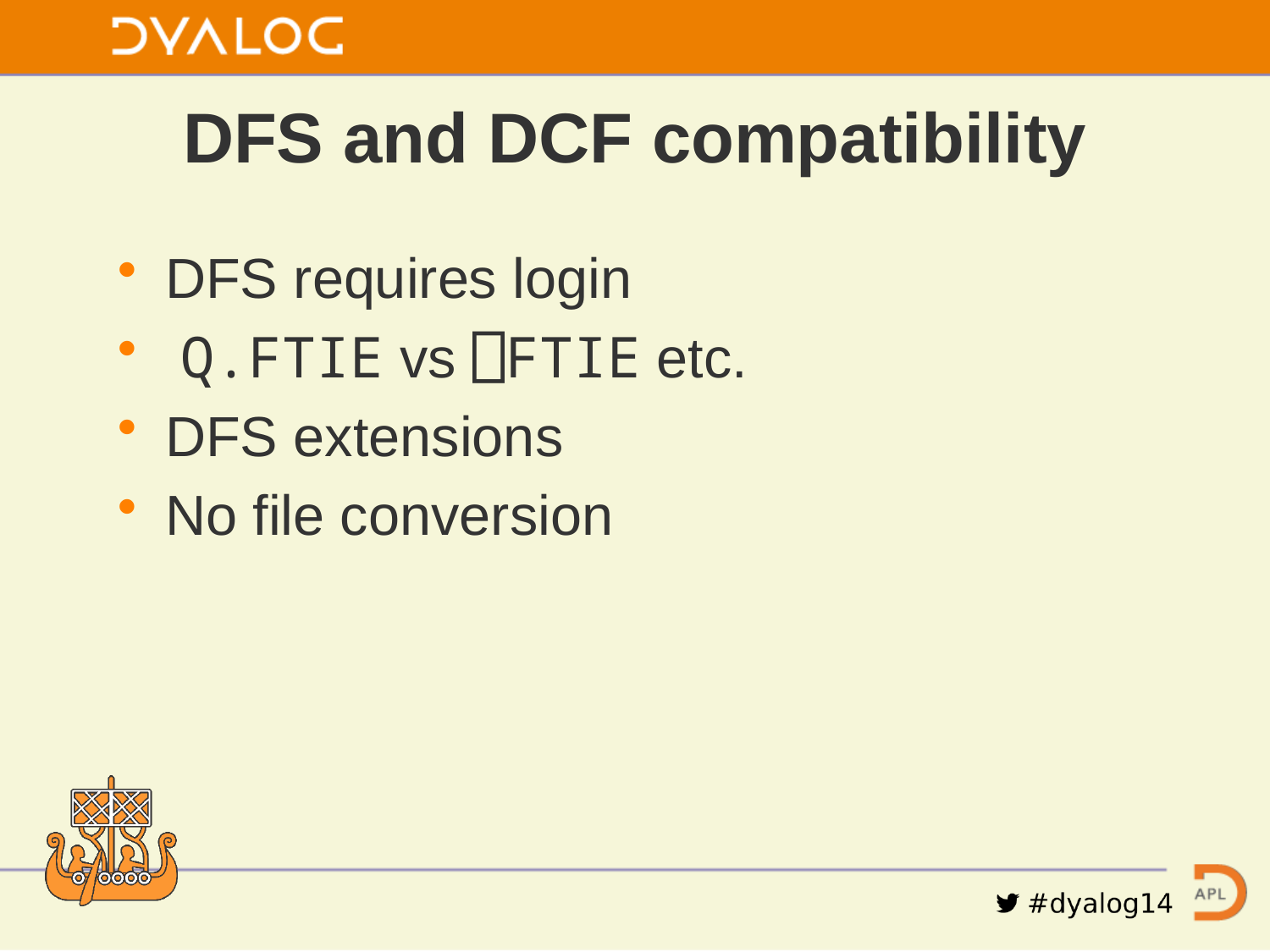

# DFS and DCF compatibility
DFS requires login
 Q.FTIE vs ⎕FTIE etc.
DFS extensions
No file conversion